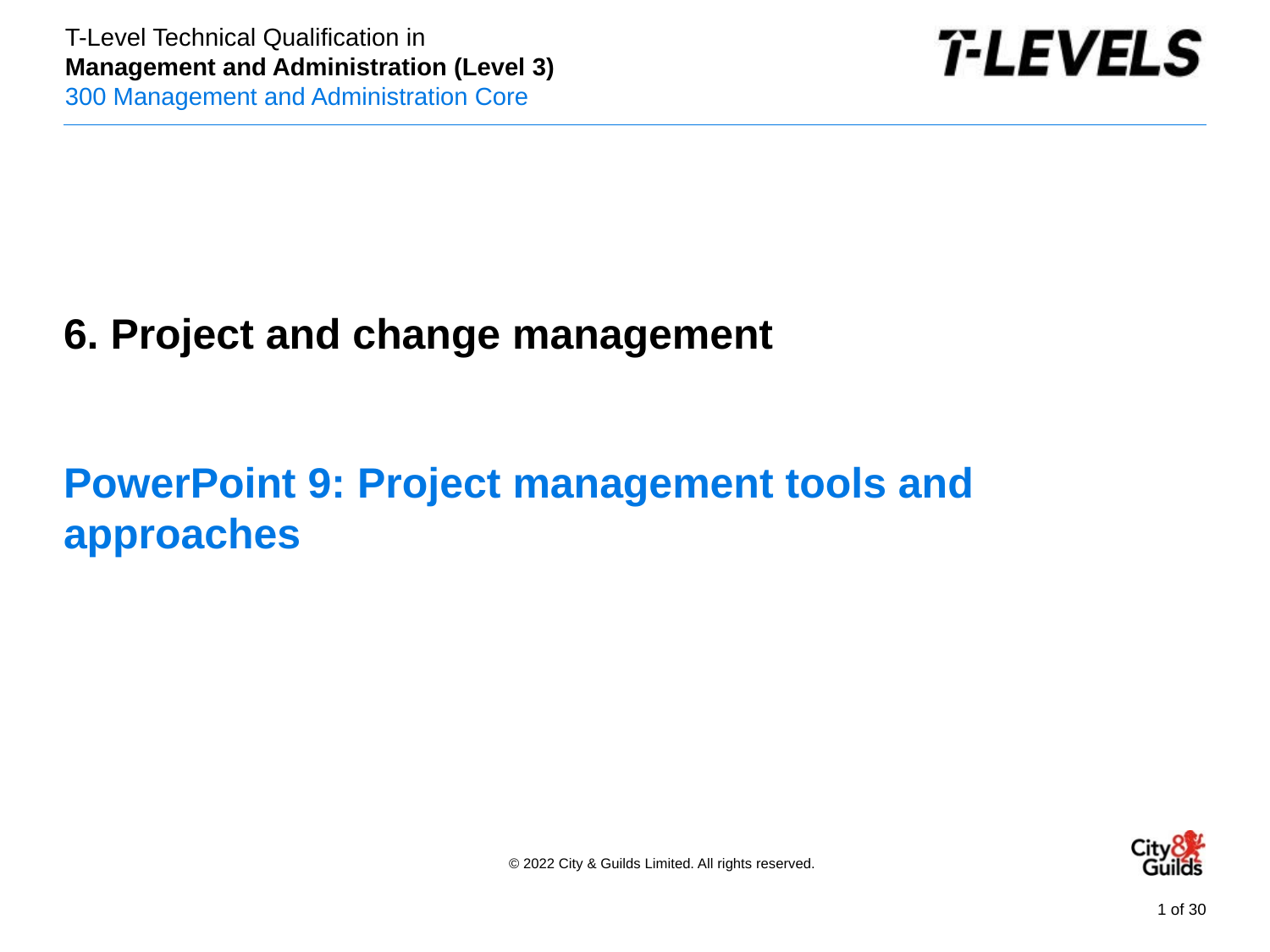

PowerPoint presentation
6. Project and change management
# PowerPoint 9: Project management tools and approaches